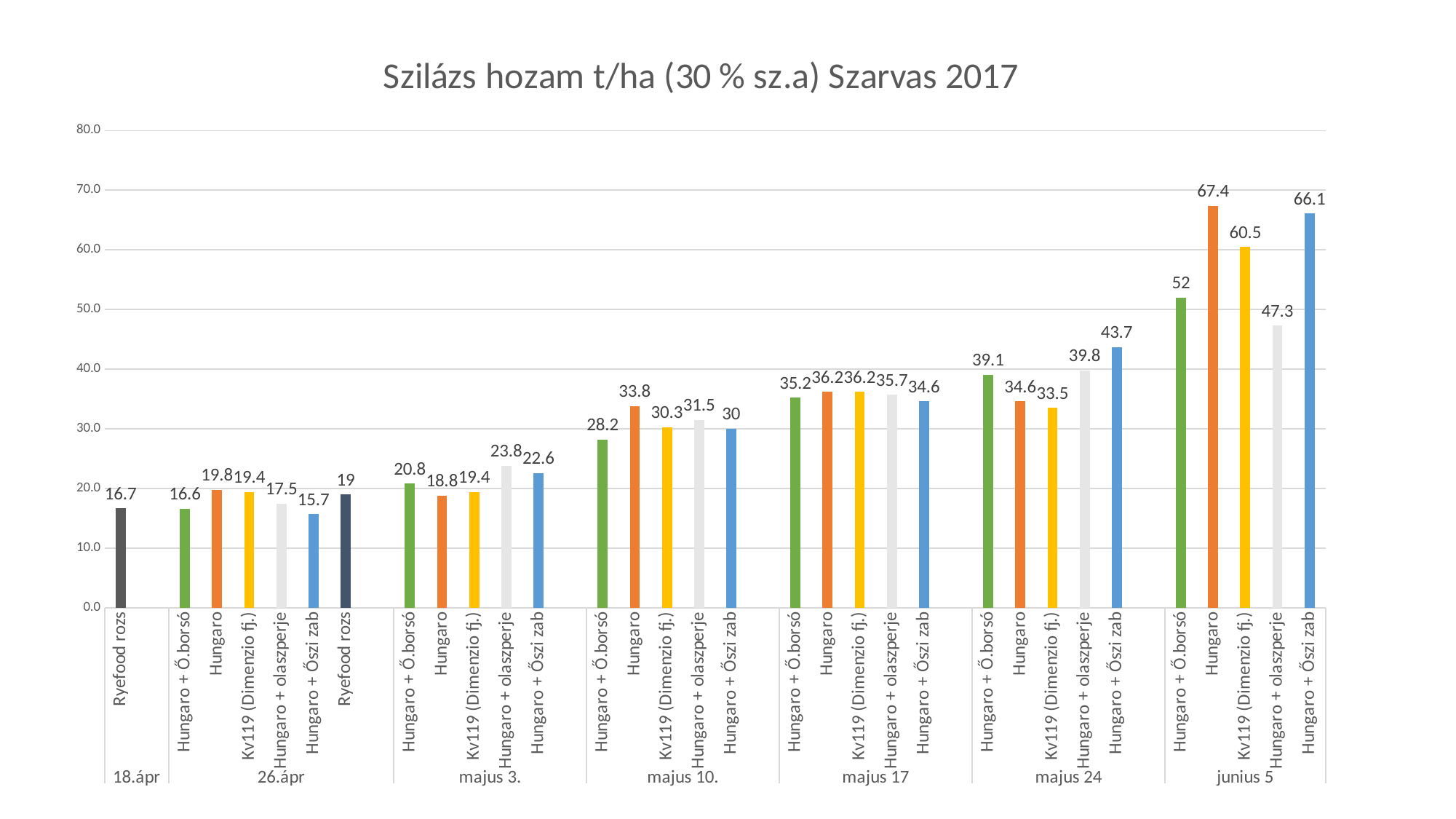

### Chart: Szilázs hozam t/ha (30 % sz.a) Szarvas 2017

| Category | Szilázs hozam t/ha (30 % sz.a) |
|---|---|
| Ryefood rozs | 16.7 |
|  | None |
| Hungaro + Ő.borsó | 16.6 |
| Hungaro | 19.8 |
| Kv119 (Dimenzio fj.) | 19.4 |
| Hungaro + olaszperje | 17.5 |
| Hungaro + Őszi zab | 15.7 |
| Ryefood rozs | 19.0 |
|  | None |
| Hungaro + Ő.borsó | 20.8 |
| Hungaro | 18.8 |
| Kv119 (Dimenzio fj.) | 19.4 |
| Hungaro + olaszperje | 23.8 |
| Hungaro + Őszi zab | 22.6 |
|  | None |
| Hungaro + Ő.borsó | 28.2 |
| Hungaro | 33.800000000000004 |
| Kv119 (Dimenzio fj.) | 30.3 |
| Hungaro + olaszperje | 31.5 |
| Hungaro + Őszi zab | 30.0 |
|  | None |
| Hungaro + Ő.borsó | 35.2 |
| Hungaro | 36.2 |
| Kv119 (Dimenzio fj.) | 36.2 |
| Hungaro + olaszperje | 35.7 |
| Hungaro + Őszi zab | 34.6 |
|  | None |
| Hungaro + Ő.borsó | 39.1 |
| Hungaro | 34.6 |
| Kv119 (Dimenzio fj.) | 33.5 |
| Hungaro + olaszperje | 39.800000000000004 |
| Hungaro + Őszi zab | 43.7 |
|  | None |
| Hungaro + Ő.borsó | 52.0 |
| Hungaro | 67.4 |
| Kv119 (Dimenzio fj.) | 60.5 |
| Hungaro + olaszperje | 47.3 |
| Hungaro + Őszi zab | 66.1 |